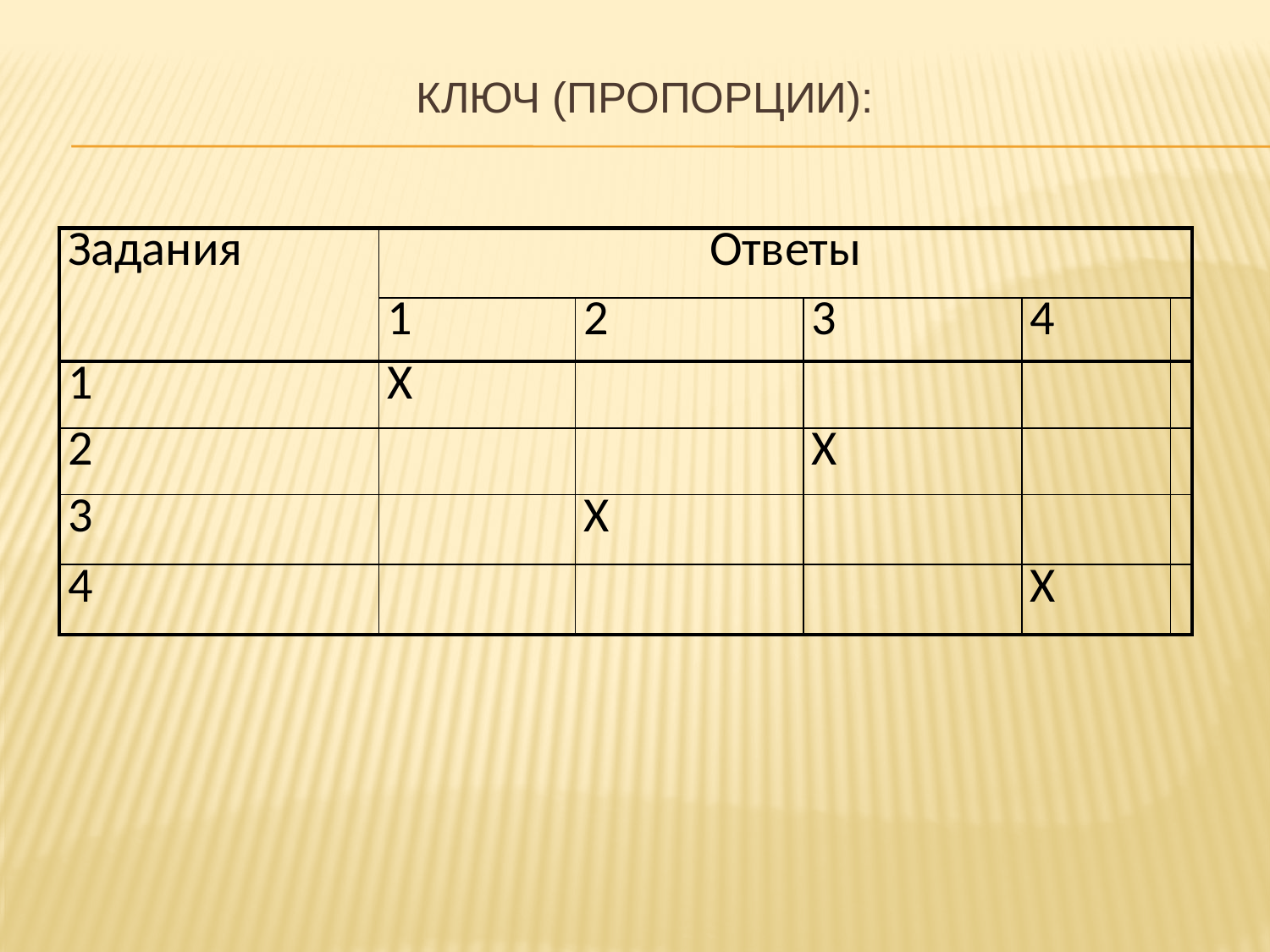

# Ключ (пропорции):
| Задания | Ответы |  |  |  |  |
| --- | --- | --- | --- | --- | --- |
|  | 1 | 2 | 3 | 4 |  |
| 1 | X |  |  |  |  |
| 2 |  |  | X |  |  |
| 3 |  | X |  |  |  |
| 4 |  |  |  | X |  |